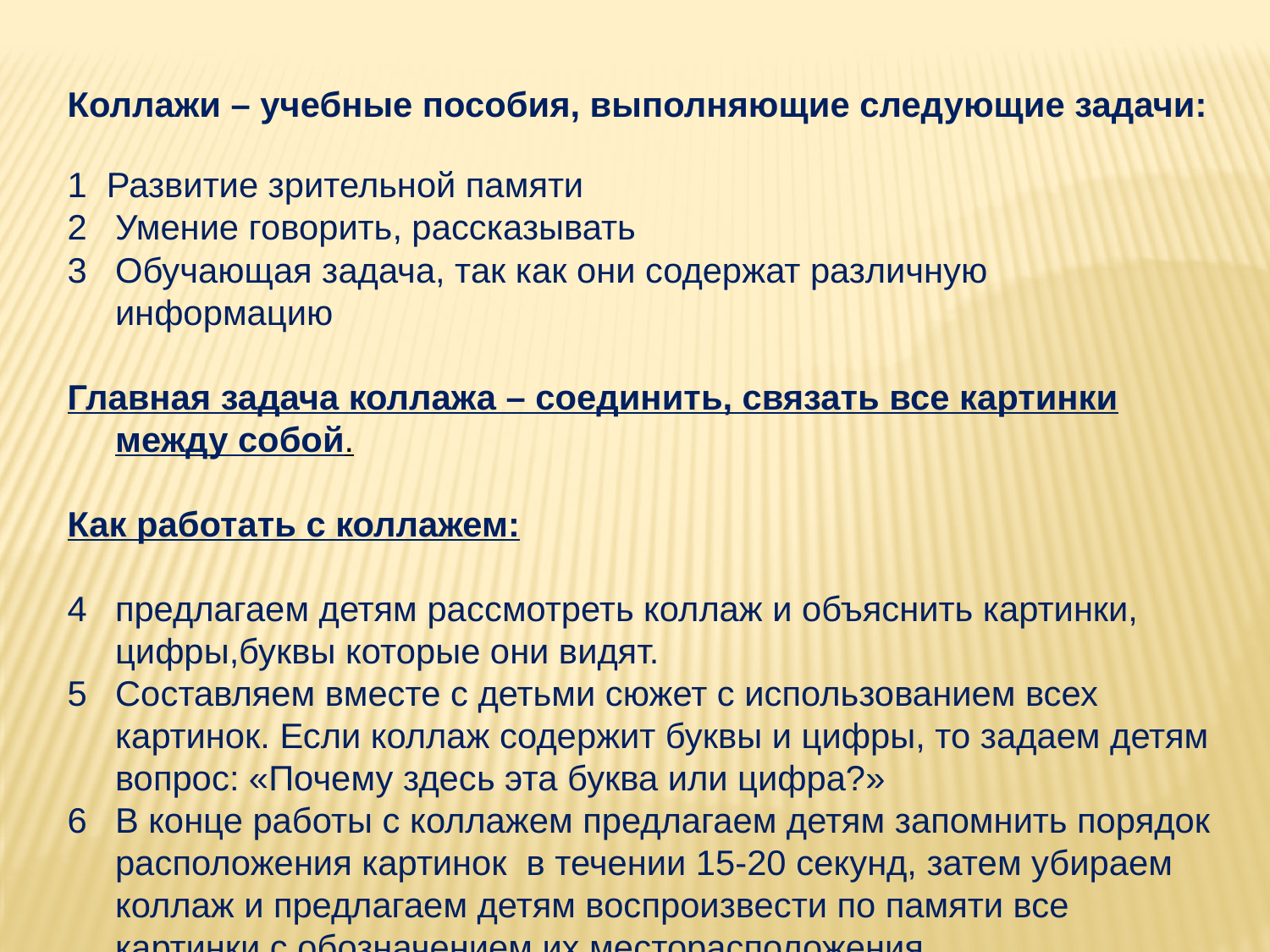

Коллажи – учебные пособия, выполняющие следующие задачи:

1  Развитие зрительной памяти
Умение говорить, рассказывать
Обучающая задача, так как они содержат различную информацию

Главная задача коллажа – соединить, связать все картинки между собой.

Как работать с коллажем:

предлагаем детям рассмотреть коллаж и объяснить картинки, цифры,буквы которые они видят.
Составляем вместе с детьми сюжет с использованием всех картинок. Если коллаж содержит буквы и цифры, то задаем детям вопрос: «Почему здесь эта буква или цифра?»
В конце работы с коллажем предлагаем детям запомнить порядок расположения картинок  в течении 15-20 секунд, затем убираем коллаж и предлагаем детям воспроизвести по памяти все картинки с обозначением их месторасположения.